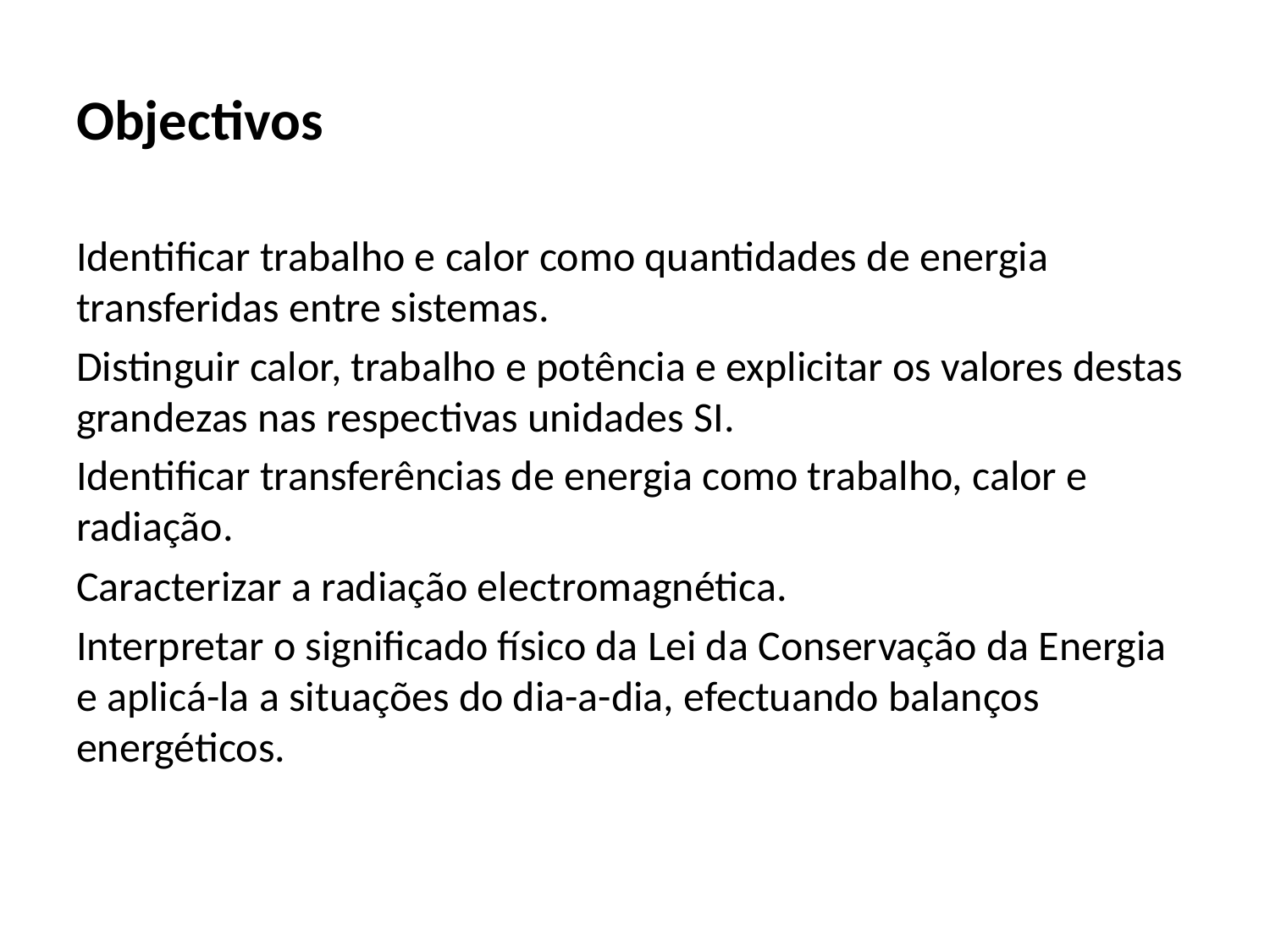

# Objectivos
Identificar trabalho e calor como quantidades de energia transferidas entre sistemas.
Distinguir calor, trabalho e potência e explicitar os valores destas grandezas nas respectivas unidades SI.
Identificar transferências de energia como trabalho, calor e radiação.
Caracterizar a radiação electromagnética.
Interpretar o significado físico da Lei da Conservação da Energia e aplicá-la a situações do dia-a-dia, efectuando balanços energéticos.